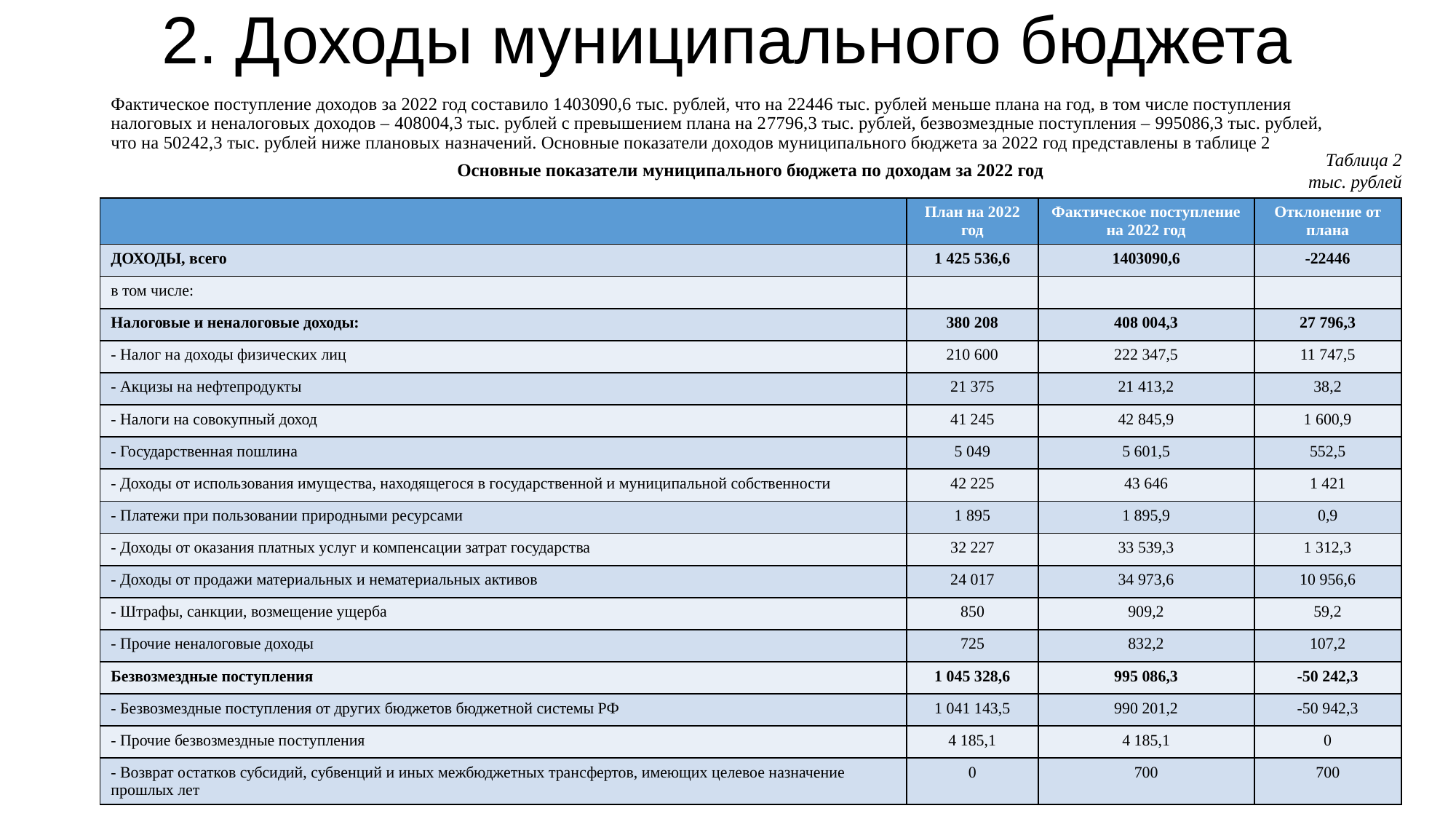

# 2. Доходы муниципального бюджета
Фактическое поступление доходов за 2022 год составило 1403090,6 тыс. рублей, что на 22446 тыс. рублей меньше плана на год, в том числе поступления налоговых и неналоговых доходов – 408004,3 тыс. рублей с превышением плана на 27796,3 тыс. рублей, безвозмездные поступления – 995086,3 тыс. рублей, что на 50242,3 тыс. рублей ниже плановых назначений. Основные показатели доходов муниципального бюджета за 2022 год представлены в таблице 2
Таблица 2
тыс. рублей
Основные показатели муниципального бюджета по доходам за 2022 год
|  | План на 2022 год | Фактическое поступление на 2022 год | Отклонение от плана |
| --- | --- | --- | --- |
| ДОХОДЫ, всего | 1 425 536,6 | 1403090,6 | -22446 |
| в том числе: |  |  |  |
| Налоговые и неналоговые доходы: | 380 208 | 408 004,3 | 27 796,3 |
| - Налог на доходы физических лиц | 210 600 | 222 347,5 | 11 747,5 |
| - Акцизы на нефтепродукты | 21 375 | 21 413,2 | 38,2 |
| - Налоги на совокупный доход | 41 245 | 42 845,9 | 1 600,9 |
| - Государственная пошлина | 5 049 | 5 601,5 | 552,5 |
| - Доходы от использования имущества, находящегося в государственной и муниципальной собственности | 42 225 | 43 646 | 1 421 |
| - Платежи при пользовании природными ресурсами | 1 895 | 1 895,9 | 0,9 |
| - Доходы от оказания платных услуг и компенсации затрат государства | 32 227 | 33 539,3 | 1 312,3 |
| - Доходы от продажи материальных и нематериальных активов | 24 017 | 34 973,6 | 10 956,6 |
| - Штрафы, санкции, возмещение ущерба | 850 | 909,2 | 59,2 |
| - Прочие неналоговые доходы | 725 | 832,2 | 107,2 |
| Безвозмездные поступления | 1 045 328,6 | 995 086,3 | -50 242,3 |
| - Безвозмездные поступления от других бюджетов бюджетной системы РФ | 1 041 143,5 | 990 201,2 | -50 942,3 |
| - Прочие безвозмездные поступления | 4 185,1 | 4 185,1 | 0 |
| - Возврат остатков субсидий, субвенций и иных межбюджетных трансфертов, имеющих целевое назначение прошлых лет | 0 | 700 | 700 |